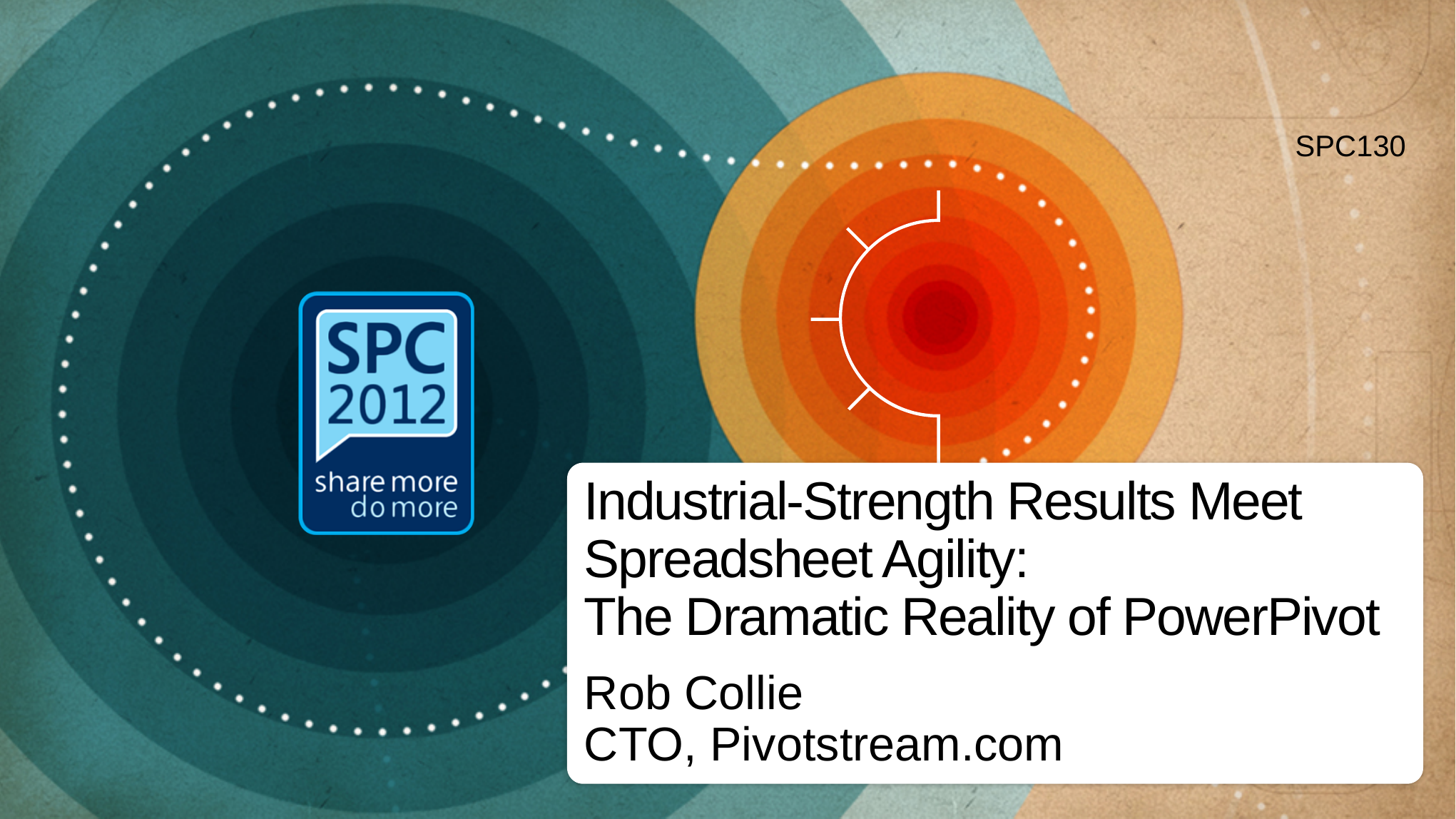

SPC130
# Industrial-Strength Results Meet Spreadsheet Agility: The Dramatic Reality of PowerPivot
Rob Collie
CTO, Pivotstream.com